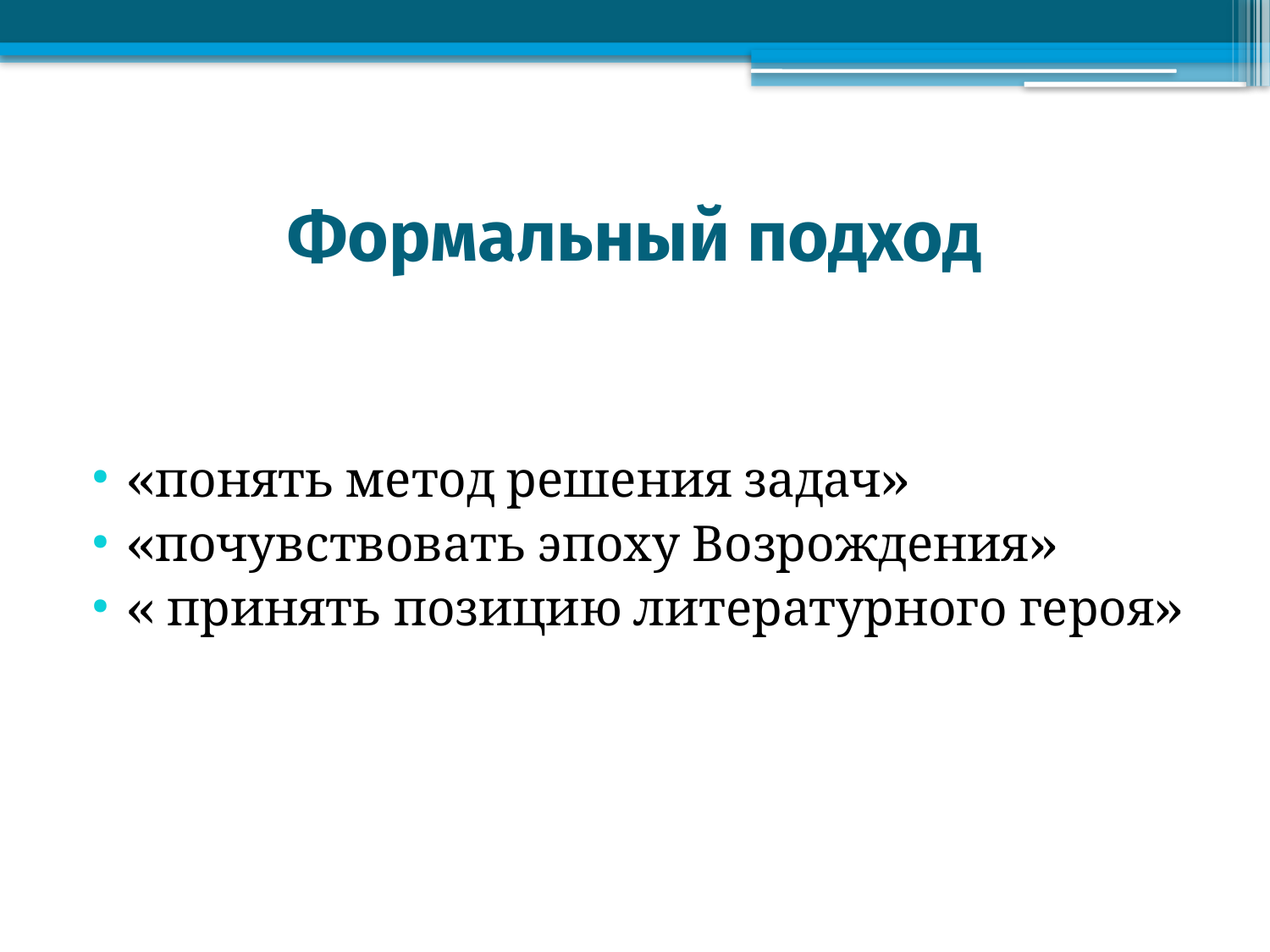

# Формальный подход

«понять метод решения задач»
«почувствовать эпоху Возрождения»
« принять позицию литературного героя»